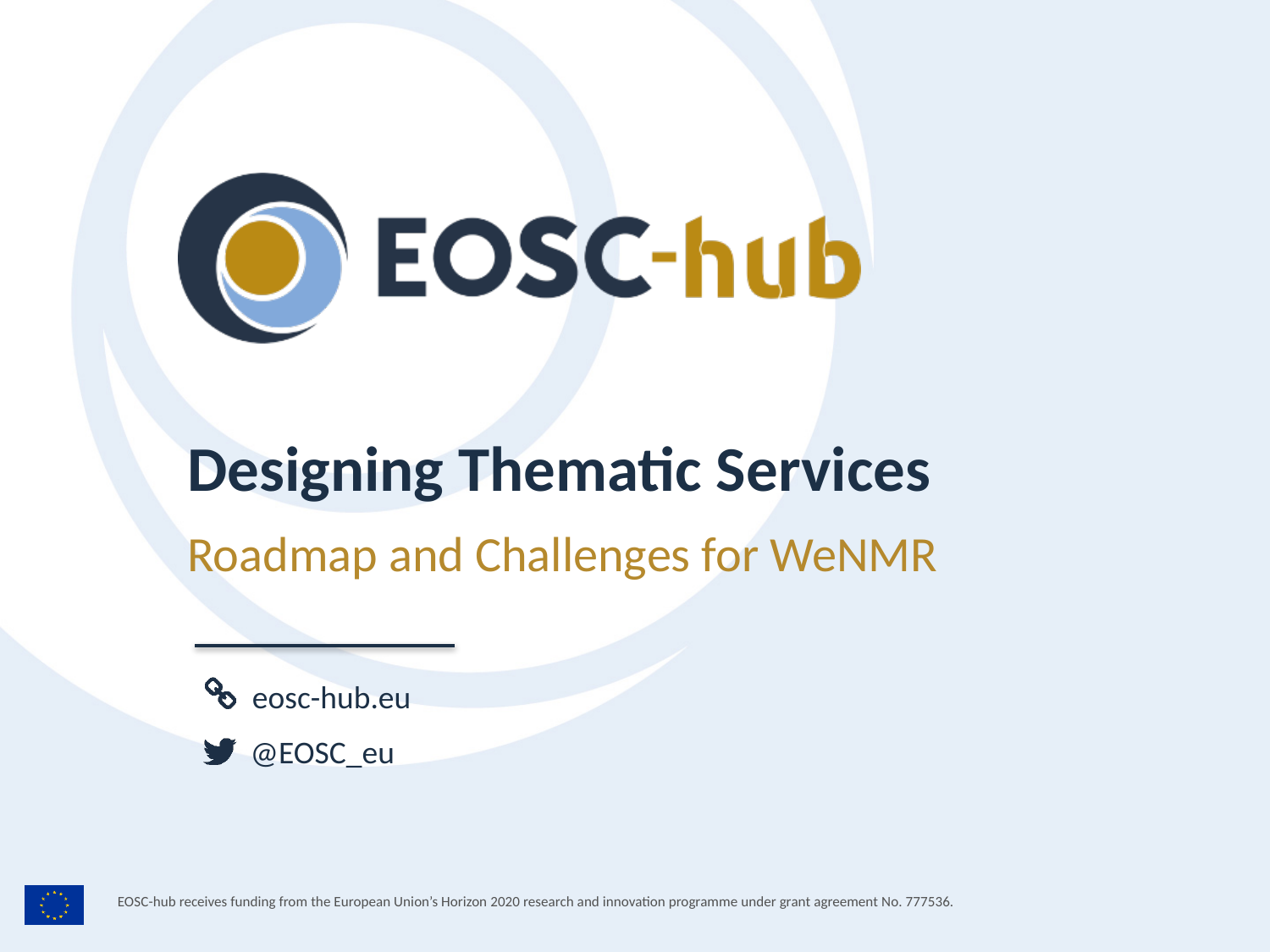

Designing Thematic Services
Roadmap and Challenges for WeNMR